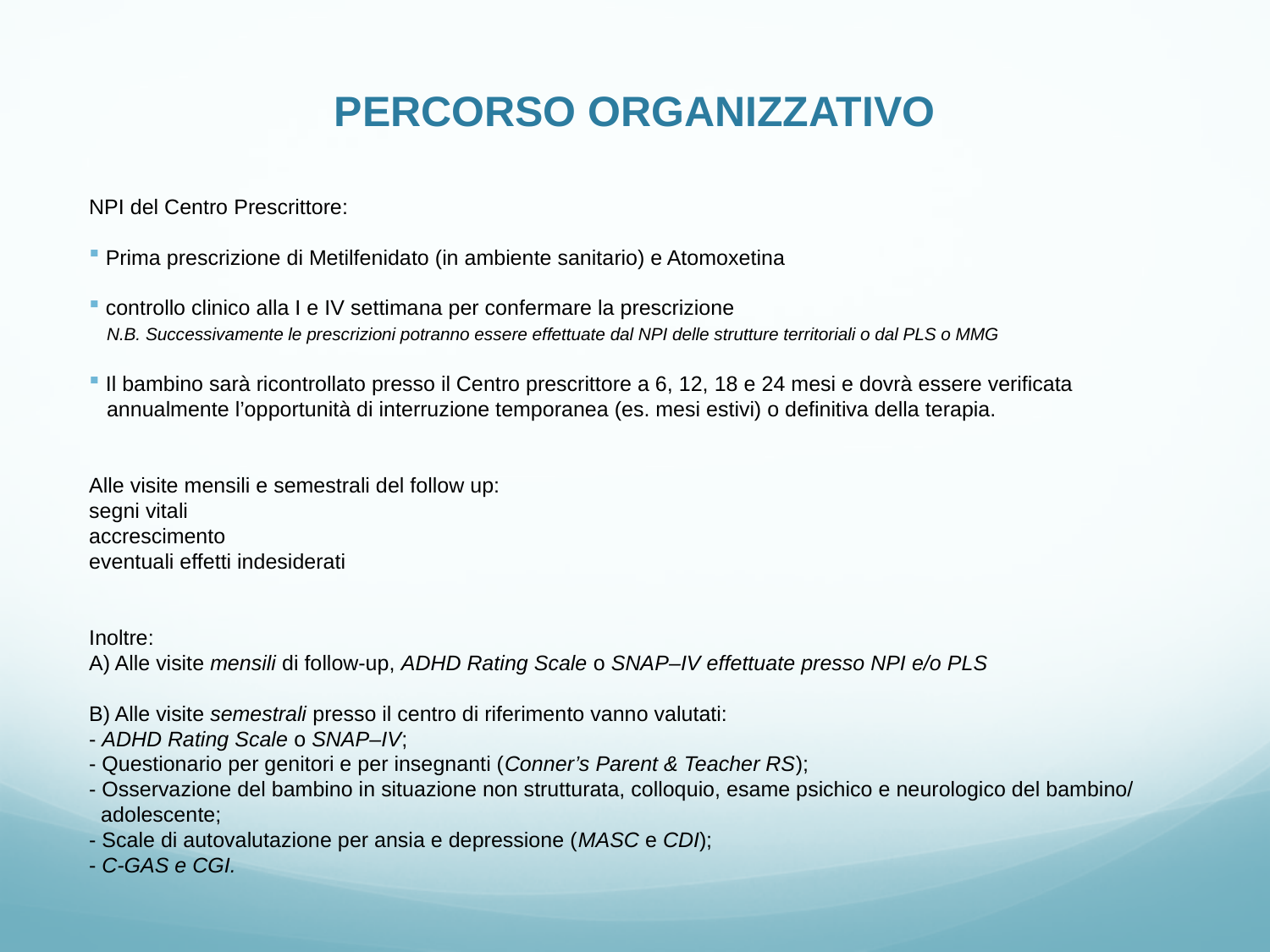

# PERCORSO ORGANIZZATIVO
NPI del Centro Prescrittore:

 Prima prescrizione di Metilfenidato (in ambiente sanitario) e Atomoxetina

 controllo clinico alla I e IV settimana per confermare la prescrizione
   N.B. Successivamente le prescrizioni potranno essere effettuate dal NPI delle strutture territoriali o dal PLS o MMG

 Il bambino sarà ricontrollato presso il Centro prescrittore a 6, 12, 18 e 24 mesi e dovrà essere verificata
   annualmente l’opportunità di interruzione temporanea (es. mesi estivi) o definitiva della terapia.

Alle visite mensili e semestrali del follow up:
segni vitali
accrescimento
eventuali effetti indesiderati

Inoltre:
A) Alle visite mensili di follow-up, ADHD Rating Scale o SNAP–IV effettuate presso NPI e/o PLS

B) Alle visite semestrali presso il centro di riferimento vanno valutati:
- ADHD Rating Scale o SNAP–IV;
- Questionario per genitori e per insegnanti (Conner’s Parent & Teacher RS);
- Osservazione del bambino in situazione non strutturata, colloquio, esame psichico e neurologico del bambino/
  adolescente;
- Scale di autovalutazione per ansia e depressione (MASC e CDI);
- C-GAS e CGI.